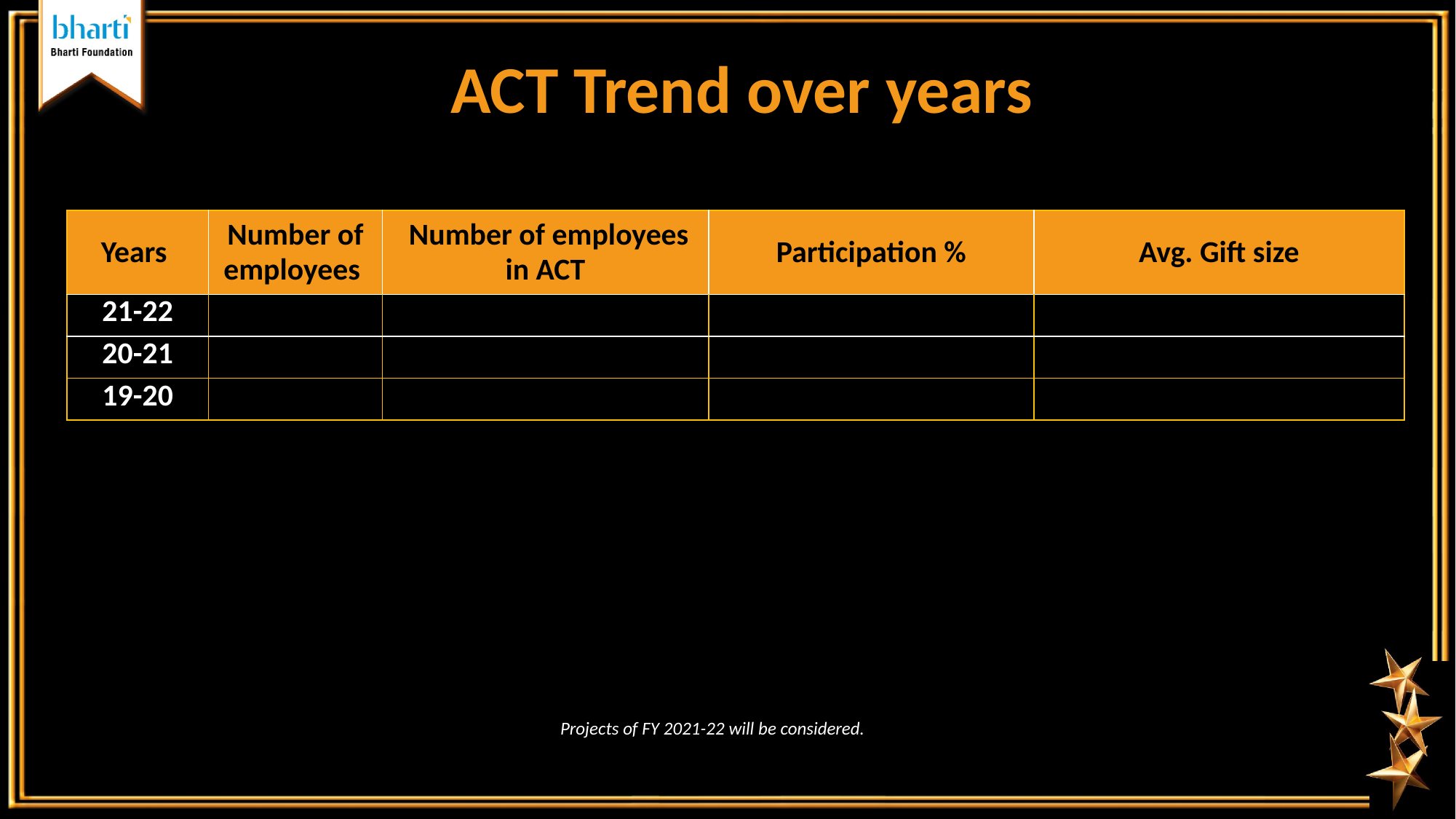

ACT Trend over years
| Years | Number of employees | Number of employees in ACT | Participation % | Avg. Gift size |
| --- | --- | --- | --- | --- |
| 21-22 |  |  |  |  |
| 20-21 |  |  |  |  |
| 19-20 |  |  |  |  |
Projects of FY 2021-22 will be considered.